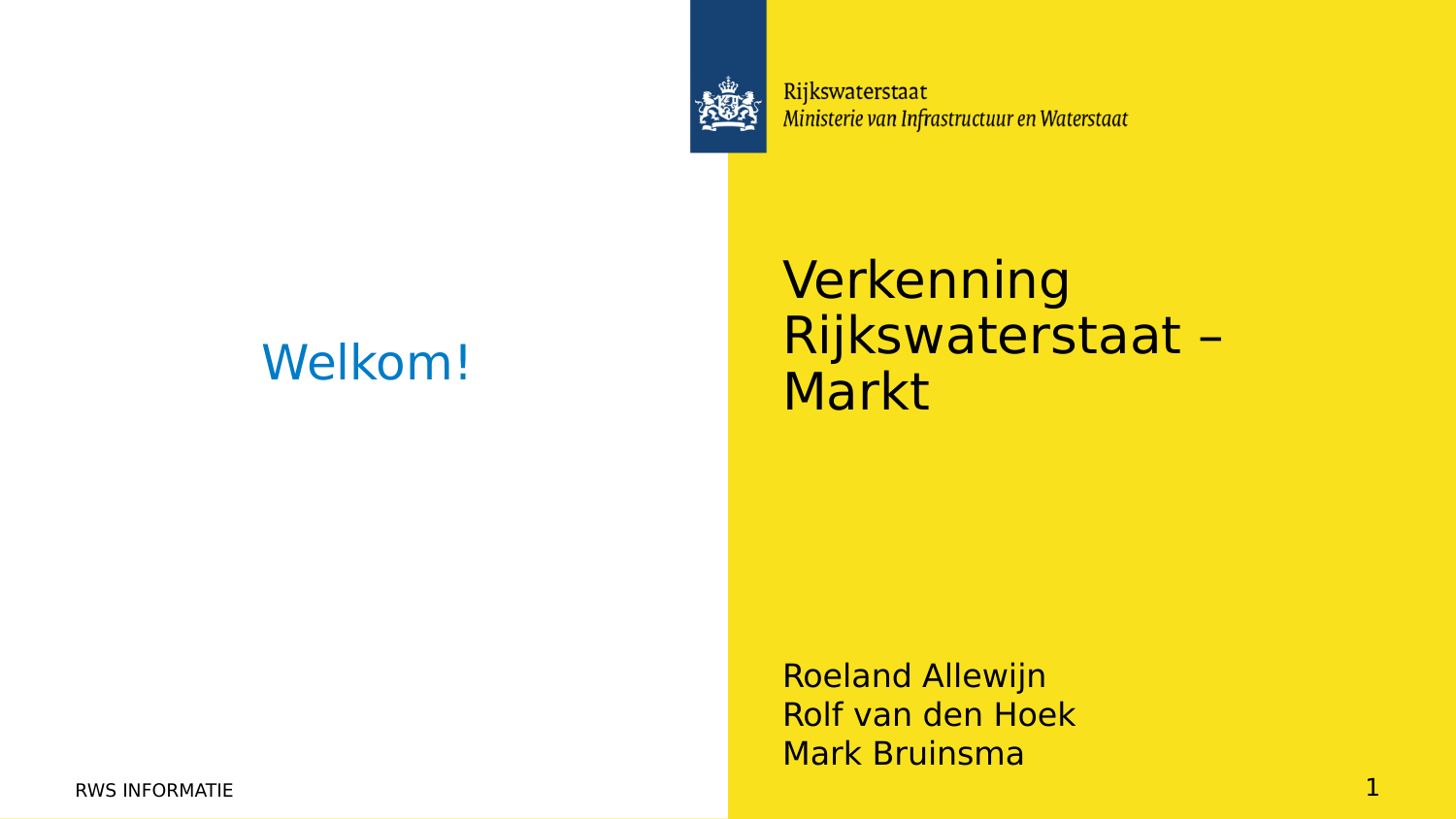

# Verkenning Rijkswaterstaat – Markt
Welkom!
Roeland Allewijn
Rolf van den Hoek
Mark Bruinsma
RWS informatie
1